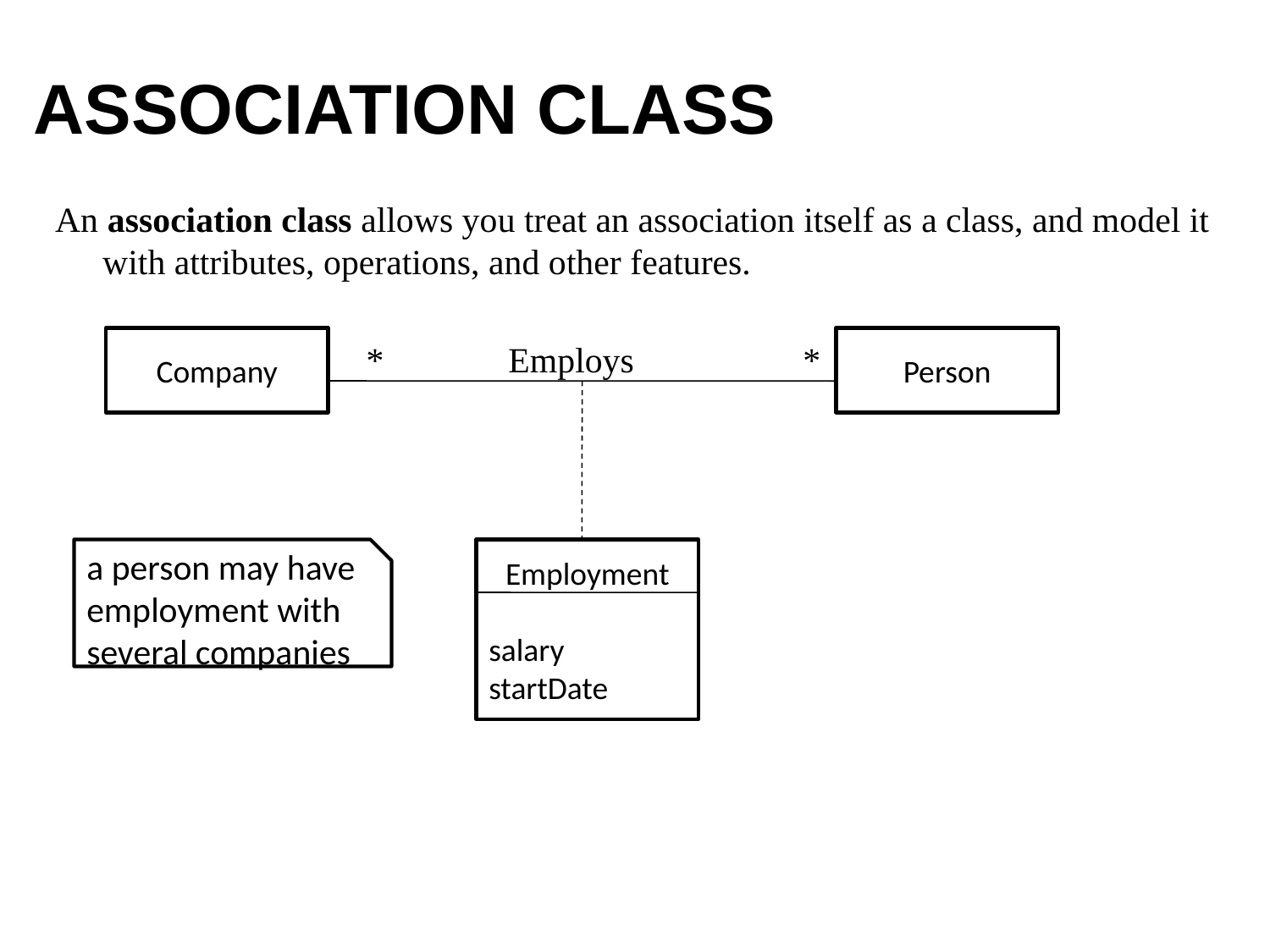

ASSOCIATION CLASS
An association class allows you treat an association itself as a class, and model it with attributes, operations, and other features.

                                   *              Employs                   *

Company
Person
a person may have employment with several companies

Employment

salary
startDate